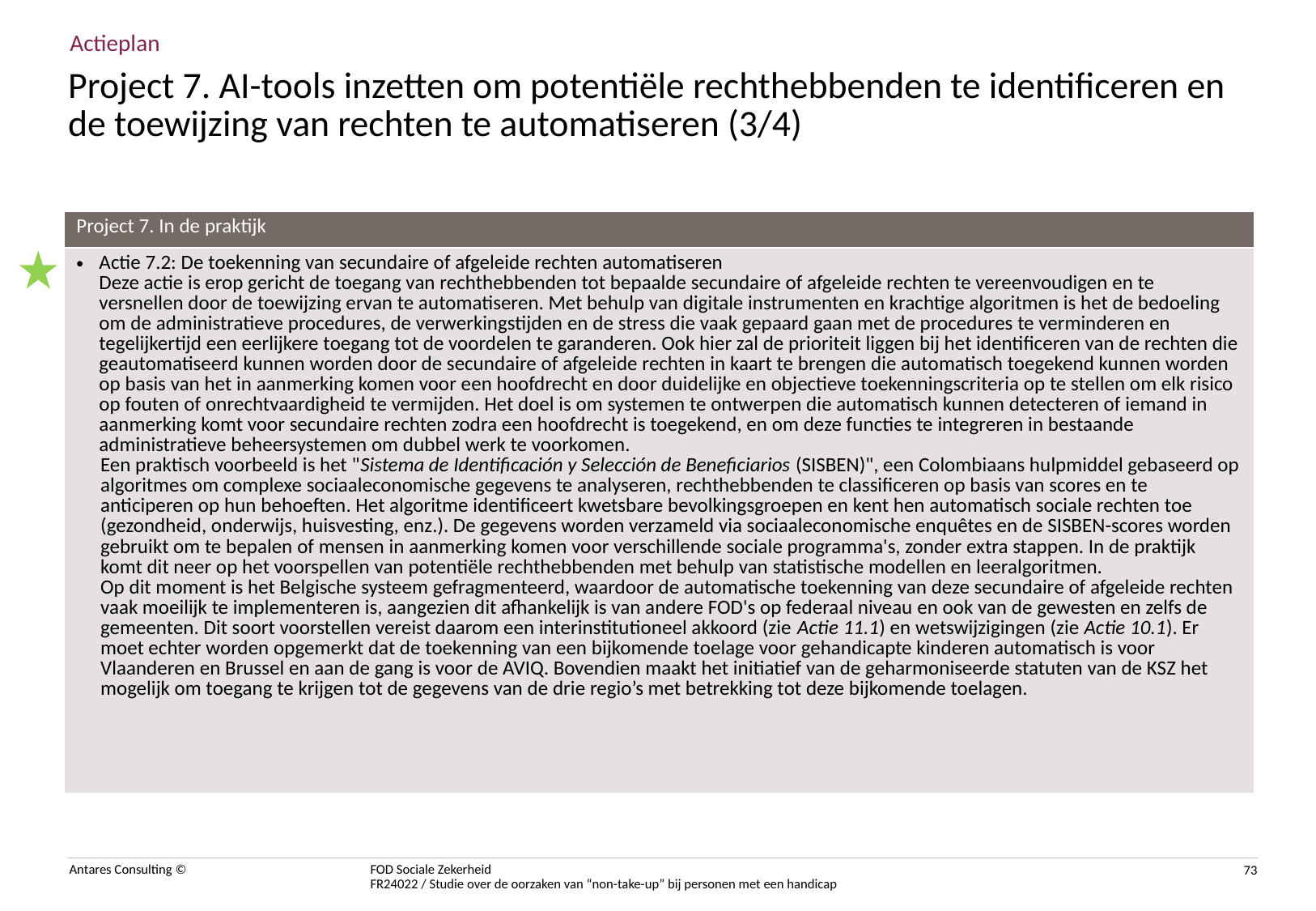

Actieplan
# Project 7. AI-tools inzetten om potentiële rechthebbenden te identificeren en de toewijzing van rechten te automatiseren (3/4)
| Project 7. In de praktijk |
| --- |
| Actie 7.2: De toekenning van secundaire of afgeleide rechten automatiseren Deze actie is erop gericht de toegang van rechthebbenden tot bepaalde secundaire of afgeleide rechten te vereenvoudigen en te versnellen door de toewijzing ervan te automatiseren. Met behulp van digitale instrumenten en krachtige algoritmen is het de bedoeling om de administratieve procedures, de verwerkingstijden en de stress die vaak gepaard gaan met de procedures te verminderen en tegelijkertijd een eerlijkere toegang tot de voordelen te garanderen. Ook hier zal de prioriteit liggen bij het identificeren van de rechten die geautomatiseerd kunnen worden door de secundaire of afgeleide rechten in kaart te brengen die automatisch toegekend kunnen worden op basis van het in aanmerking komen voor een hoofdrecht en door duidelijke en objectieve toekenningscriteria op te stellen om elk risico op fouten of onrechtvaardigheid te vermijden. Het doel is om systemen te ontwerpen die automatisch kunnen detecteren of iemand in aanmerking komt voor secundaire rechten zodra een hoofdrecht is toegekend, en om deze functies te integreren in bestaande administratieve beheersystemen om dubbel werk te voorkomen. Een praktisch voorbeeld is het "Sistema de Identificación y Selección de Beneficiarios (SISBEN)", een Colombiaans hulpmiddel gebaseerd op algoritmes om complexe sociaaleconomische gegevens te analyseren, rechthebbenden te classificeren op basis van scores en te anticiperen op hun behoeften. Het algoritme identificeert kwetsbare bevolkingsgroepen en kent hen automatisch sociale rechten toe (gezondheid, onderwijs, huisvesting, enz.). De gegevens worden verzameld via sociaaleconomische enquêtes en de SISBEN-scores worden gebruikt om te bepalen of mensen in aanmerking komen voor verschillende sociale programma's, zonder extra stappen. In de praktijk komt dit neer op het voorspellen van potentiële rechthebbenden met behulp van statistische modellen en leeralgoritmen. Op dit moment is het Belgische systeem gefragmenteerd, waardoor de automatische toekenning van deze secundaire of afgeleide rechten vaak moeilijk te implementeren is, aangezien dit afhankelijk is van andere FOD's op federaal niveau en ook van de gewesten en zelfs de gemeenten. Dit soort voorstellen vereist daarom een interinstitutioneel akkoord (zie Actie 11.1) en wetswijzigingen (zie Actie 10.1). Er moet echter worden opgemerkt dat de toekenning van een bijkomende toelage voor gehandicapte kinderen automatisch is voor Vlaanderen en Brussel en aan de gang is voor de AVIQ. Bovendien maakt het initiatief van de geharmoniseerde statuten van de KSZ het mogelijk om toegang te krijgen tot de gegevens van de drie regio’s met betrekking tot deze bijkomende toelagen. |